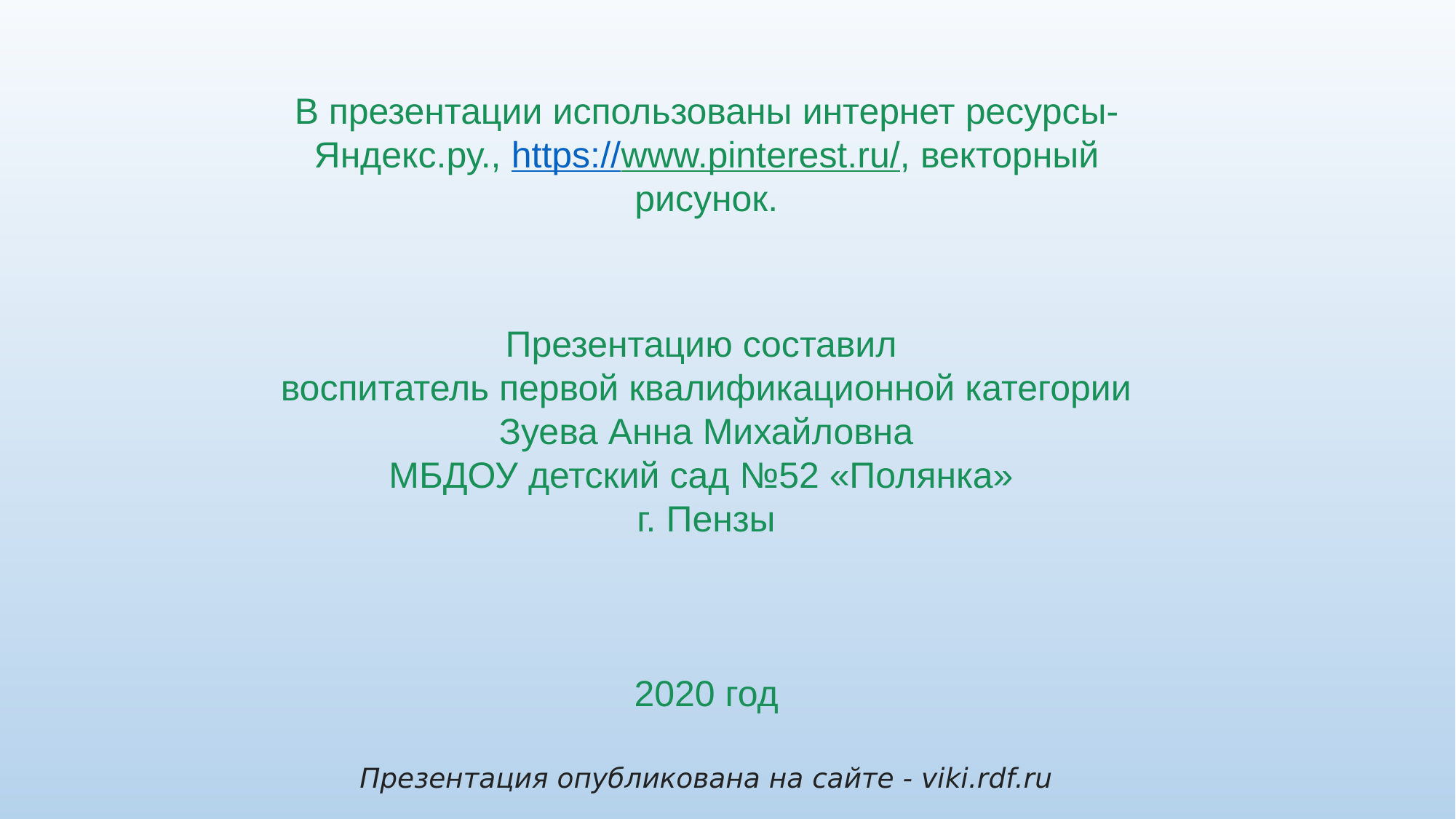

В презентации использованы интернет ресурсы- Яндекс.ру., https://www.pinterest.ru/, векторный рисунок.

Презентацию составил
воспитатель первой квалификационной категории
Зуева Анна Михайловна
МБДОУ детский сад №52 «Полянка»
г. Пензы

2020 год
Презентация опубликована на сайте - viki.rdf.ru